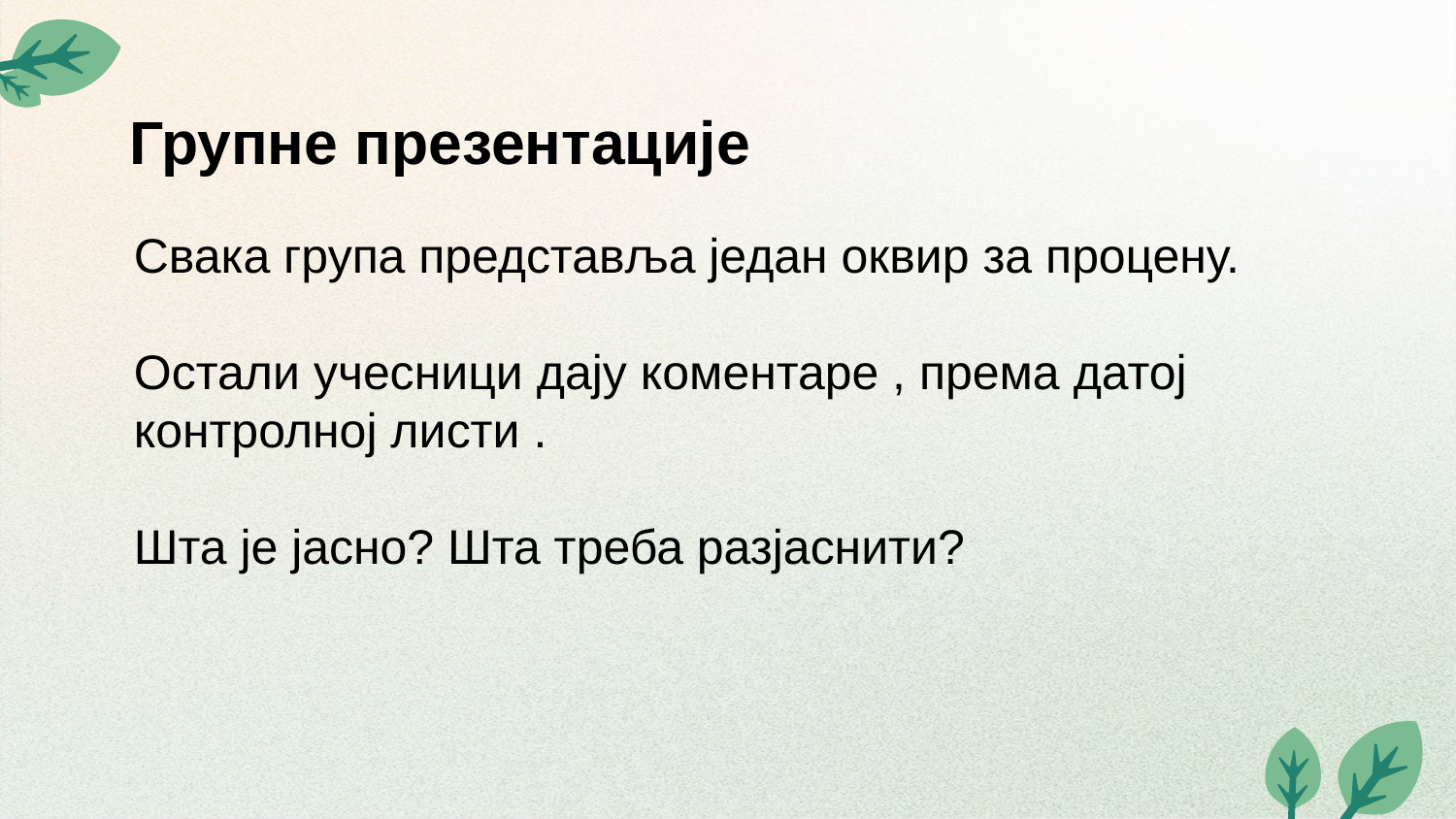

# Групне презентације
Свака група представља један оквир за процену.

Остали учесници дају коментаре , према датој контролној листи .

Шта је јасно? Шта треба разјаснити?